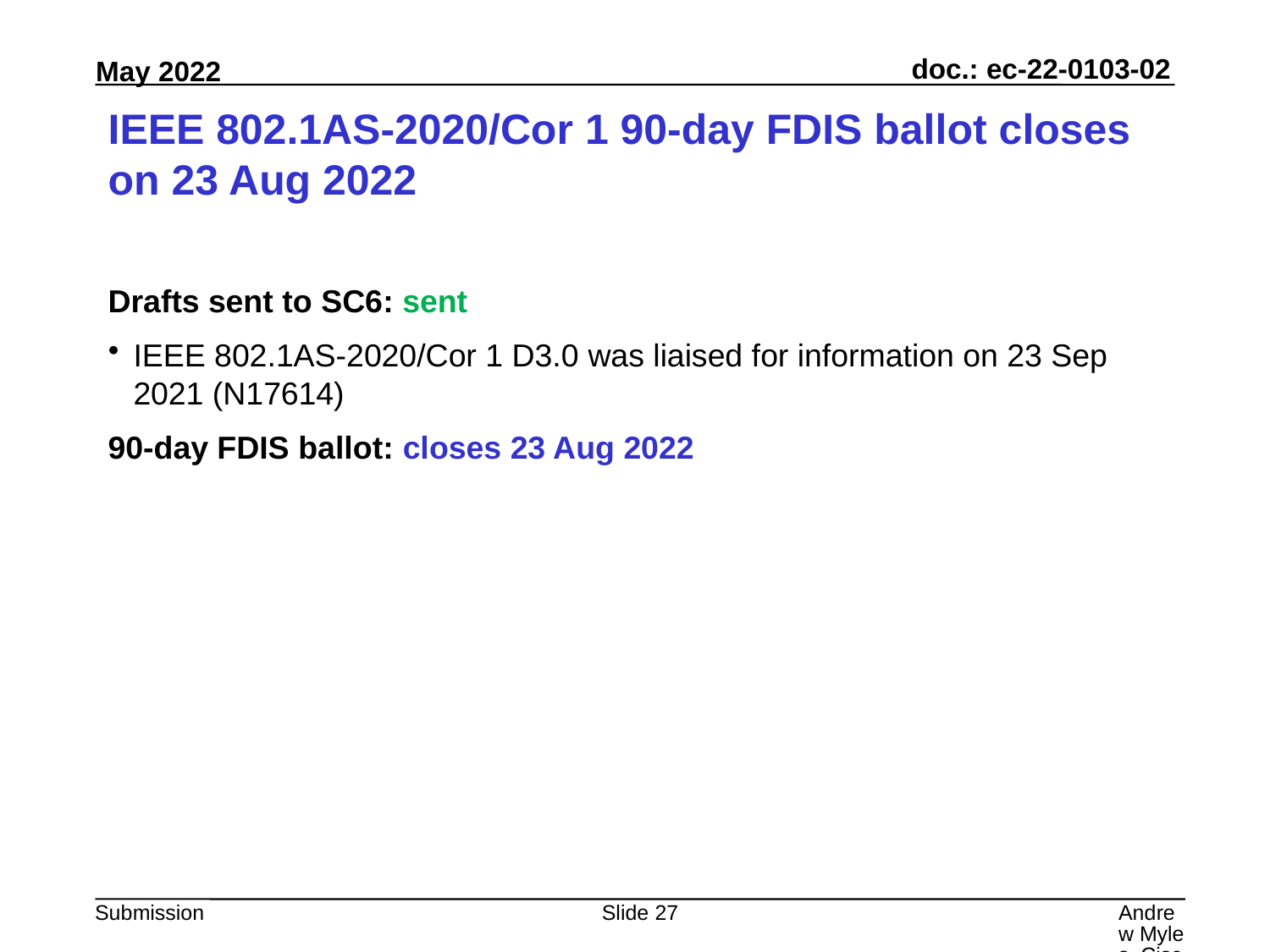

# IEEE 802.1AS-2020/Cor 1 90-day FDIS ballot closes on 23 Aug 2022
Drafts sent to SC6: sent
IEEE 802.1AS-2020/Cor 1 D3.0 was liaised for information on 23 Sep 2021 (N17614)
90-day FDIS ballot: closes 23 Aug 2022
Slide 27
Andrew Myles, Cisco